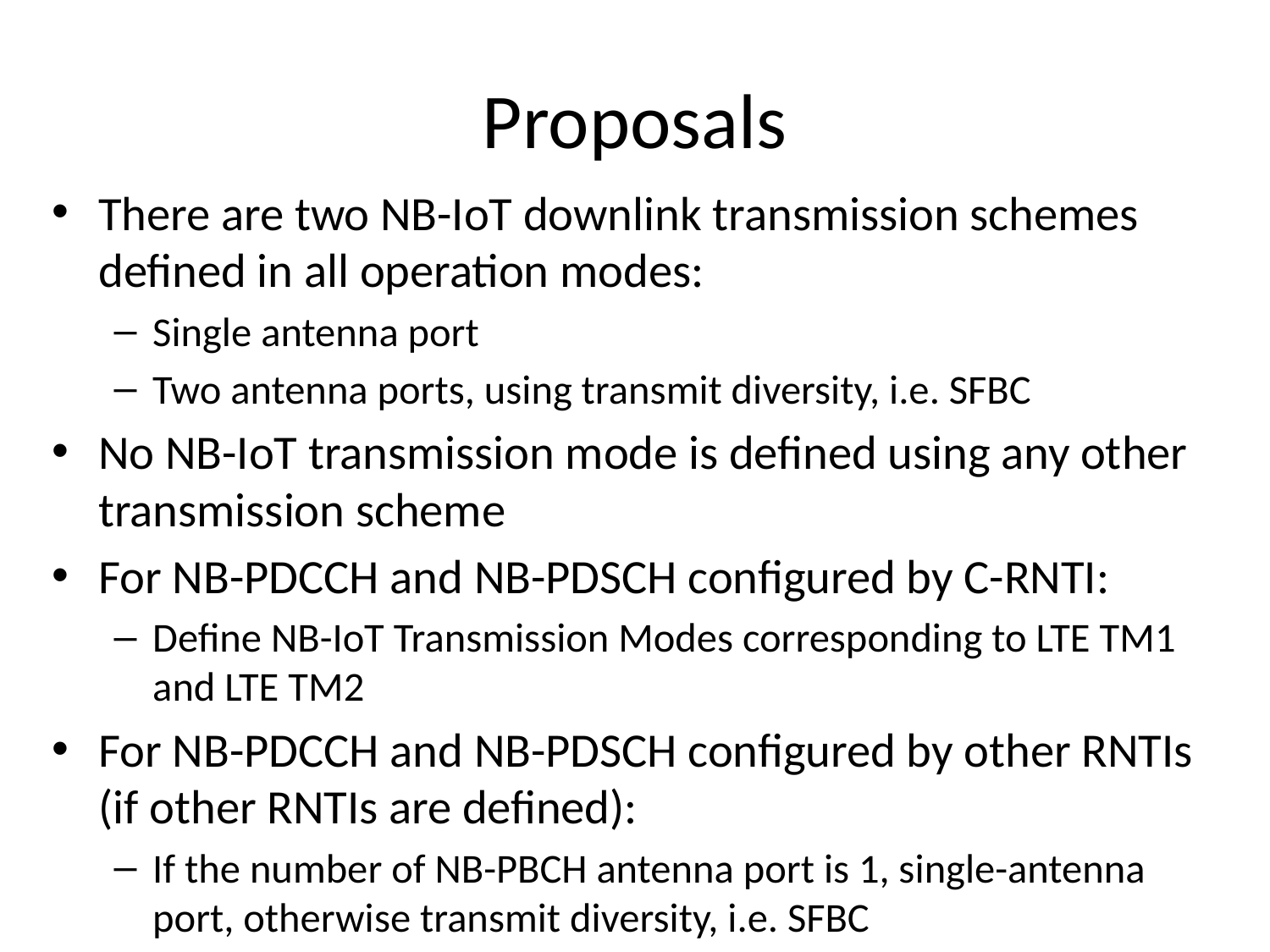

# Proposals
There are two NB-IoT downlink transmission schemes defined in all operation modes:
Single antenna port
Two antenna ports, using transmit diversity, i.e. SFBC
No NB-IoT transmission mode is defined using any other transmission scheme
For NB-PDCCH and NB-PDSCH configured by C-RNTI:
Define NB-IoT Transmission Modes corresponding to LTE TM1 and LTE TM2
For NB-PDCCH and NB-PDSCH configured by other RNTIs (if other RNTIs are defined):
If the number of NB-PBCH antenna port is 1, single-antenna port, otherwise transmit diversity, i.e. SFBC